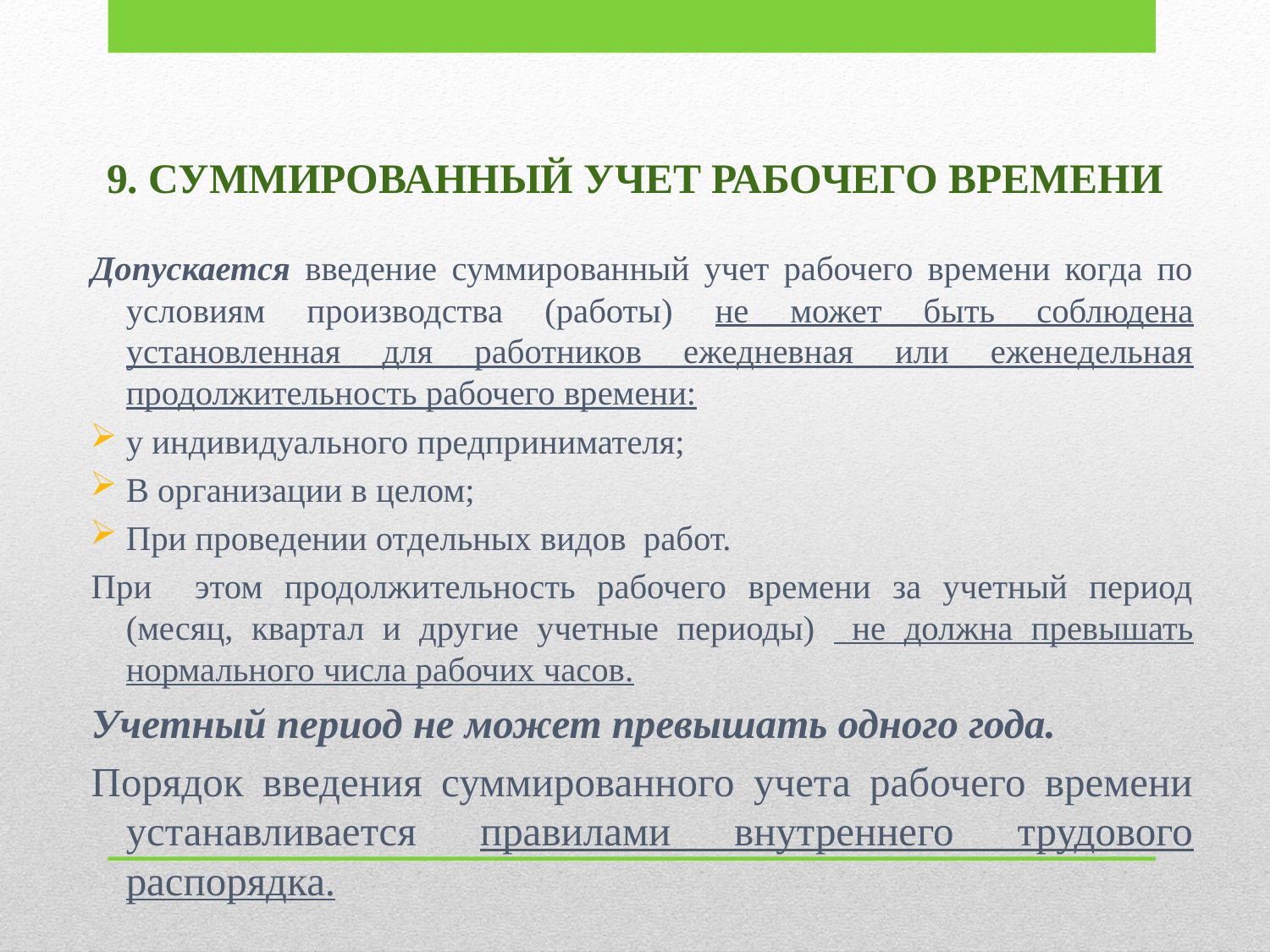

# 9. СУММИРОВАННЫЙ УЧЕТ РАБОЧЕГО ВРЕМЕНИ
Допускается введение суммированный учет рабочего времени когда по условиям производства (работы) не может быть соблюдена установленная для работников ежедневная или еженедельная продолжительность рабочего времени:
у индивидуального предпринимателя;
В организации в целом;
При проведении отдельных видов  работ.
При  этом продолжительность рабочего времени за учетный период (месяц, квартал и другие учетные периоды)  не должна превышать нормального числа рабочих часов.
Учетный период не может превышать одного года.
Порядок введения суммированного учета рабочего времени устанавливается правилами внутреннего трудового распорядка.